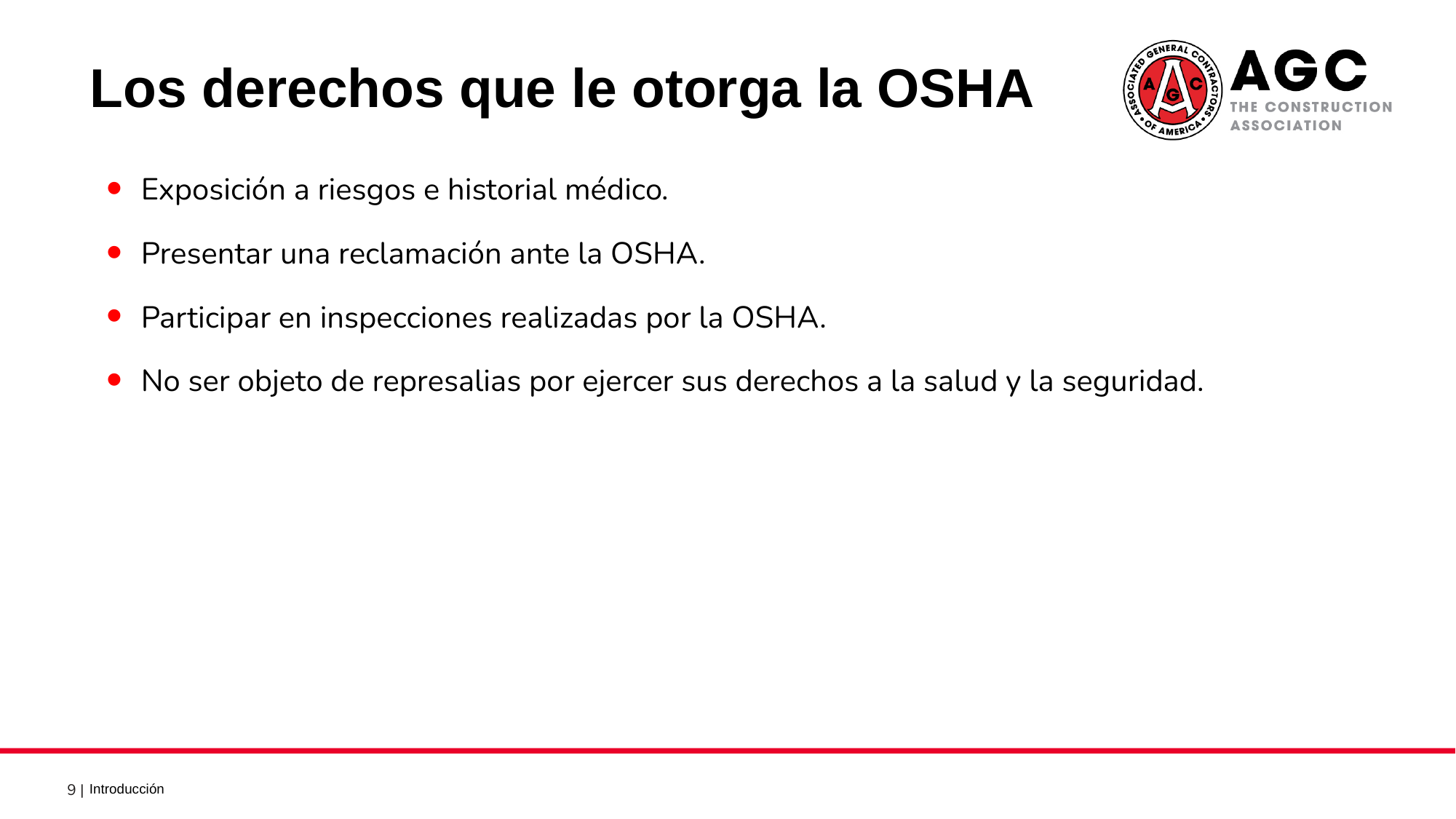

Los derechos que le otorga la OSHA
Exposición a riesgos e historial médico.
Presentar una reclamación ante la OSHA.
Participar en inspecciones realizadas por la OSHA.
No ser objeto de represalias por ejercer sus derechos a la salud y la seguridad.
Introducción